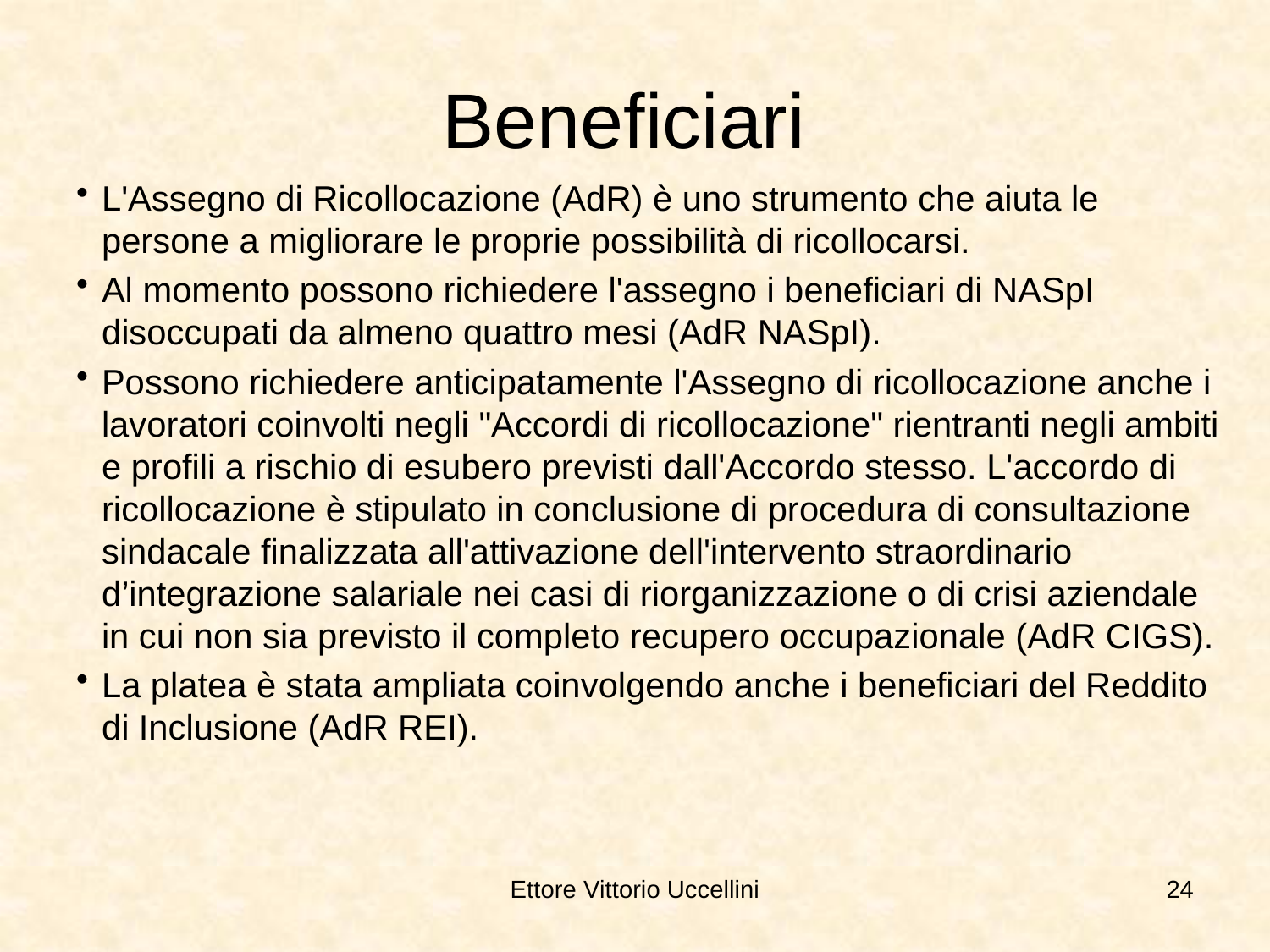

# Beneficiari
L'Assegno di Ricollocazione (AdR) è uno strumento che aiuta le persone a migliorare le proprie possibilità di ricollocarsi.
Al momento possono richiedere l'assegno i beneficiari di NASpI disoccupati da almeno quattro mesi (AdR NASpI).
Possono richiedere anticipatamente l'Assegno di ricollocazione anche i lavoratori coinvolti negli "Accordi di ricollocazione" rientranti negli ambiti e profili a rischio di esubero previsti dall'Accordo stesso. L'accordo di ricollocazione è stipulato in conclusione di procedura di consultazione sindacale finalizzata all'attivazione dell'intervento straordinario d’integrazione salariale nei casi di riorganizzazione o di crisi aziendale in cui non sia previsto il completo recupero occupazionale (AdR CIGS).
La platea è stata ampliata coinvolgendo anche i beneficiari del Reddito di Inclusione (AdR REI).
Ettore Vittorio Uccellini
24